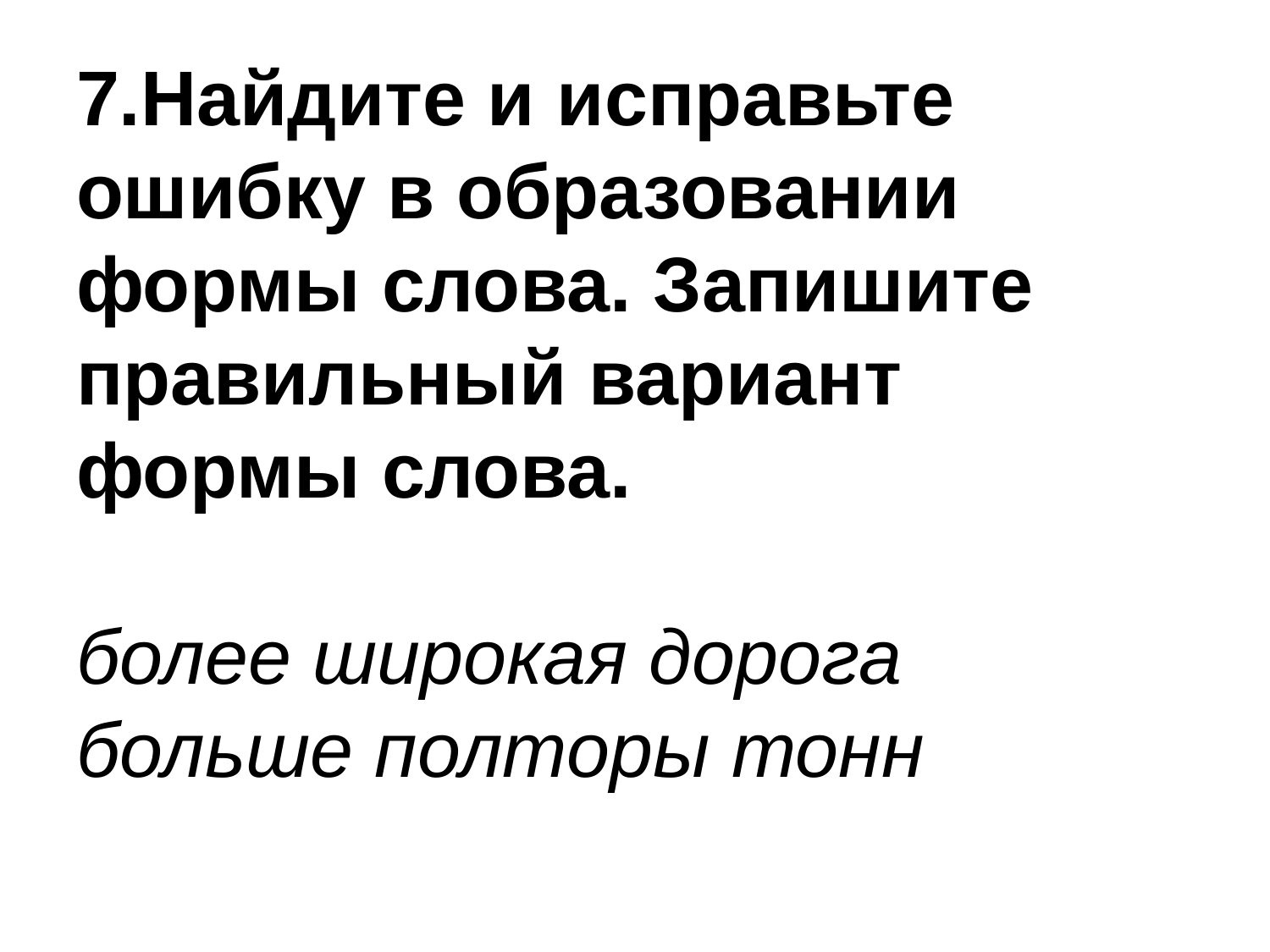

# 7.Найдите и исправьте ошибку в образовании формы слова. Запишите правильный вариант формы слова. более широкая дорога больше полторы тонн